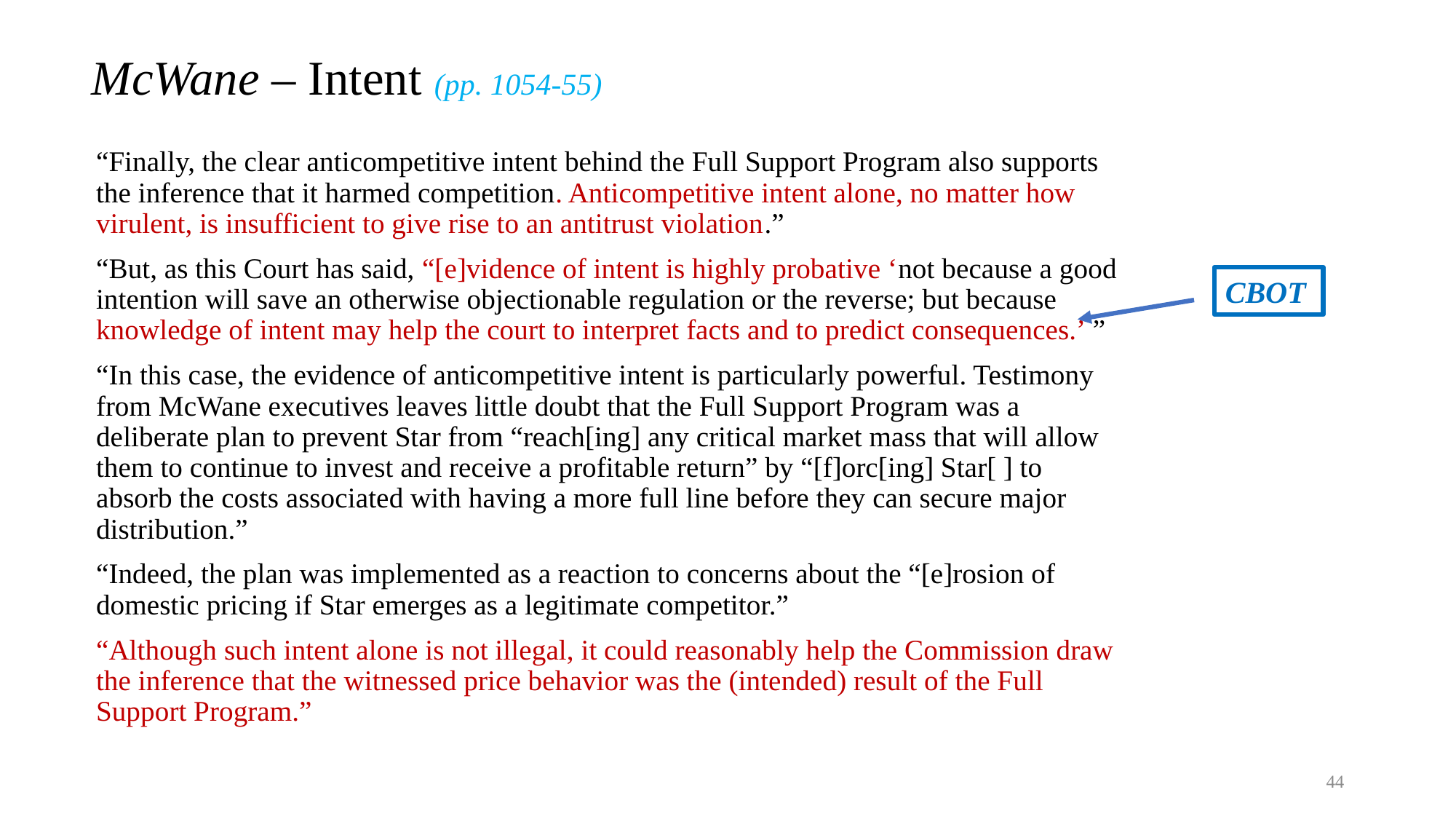

# McWane – Intent (pp. 1054-55)
“Finally, the clear anticompetitive intent behind the Full Support Program also supports the inference that it harmed competition. Anticompetitive intent alone, no matter how virulent, is insufficient to give rise to an antitrust violation.”
“But, as this Court has said, “[e]vidence of intent is highly probative ‘not because a good intention will save an otherwise objectionable regulation or the reverse; but because knowledge of intent may help the court to interpret facts and to predict consequences.’ ”
“In this case, the evidence of anticompetitive intent is particularly powerful. Testimony from McWane executives leaves little doubt that the Full Support Program was a deliberate plan to prevent Star from “reach[ing] any critical market mass that will allow them to continue to invest and receive a profitable return” by “[f]orc[ing] Star[ ] to absorb the costs associated with having a more full line before they can secure major distribution.”
“Indeed, the plan was implemented as a reaction to concerns about the “[e]rosion of domestic pricing if Star emerges as a legitimate competitor.”
“Although such intent alone is not illegal, it could reasonably help the Commission draw the inference that the witnessed price behavior was the (intended) result of the Full Support Program.”

CBOT
44